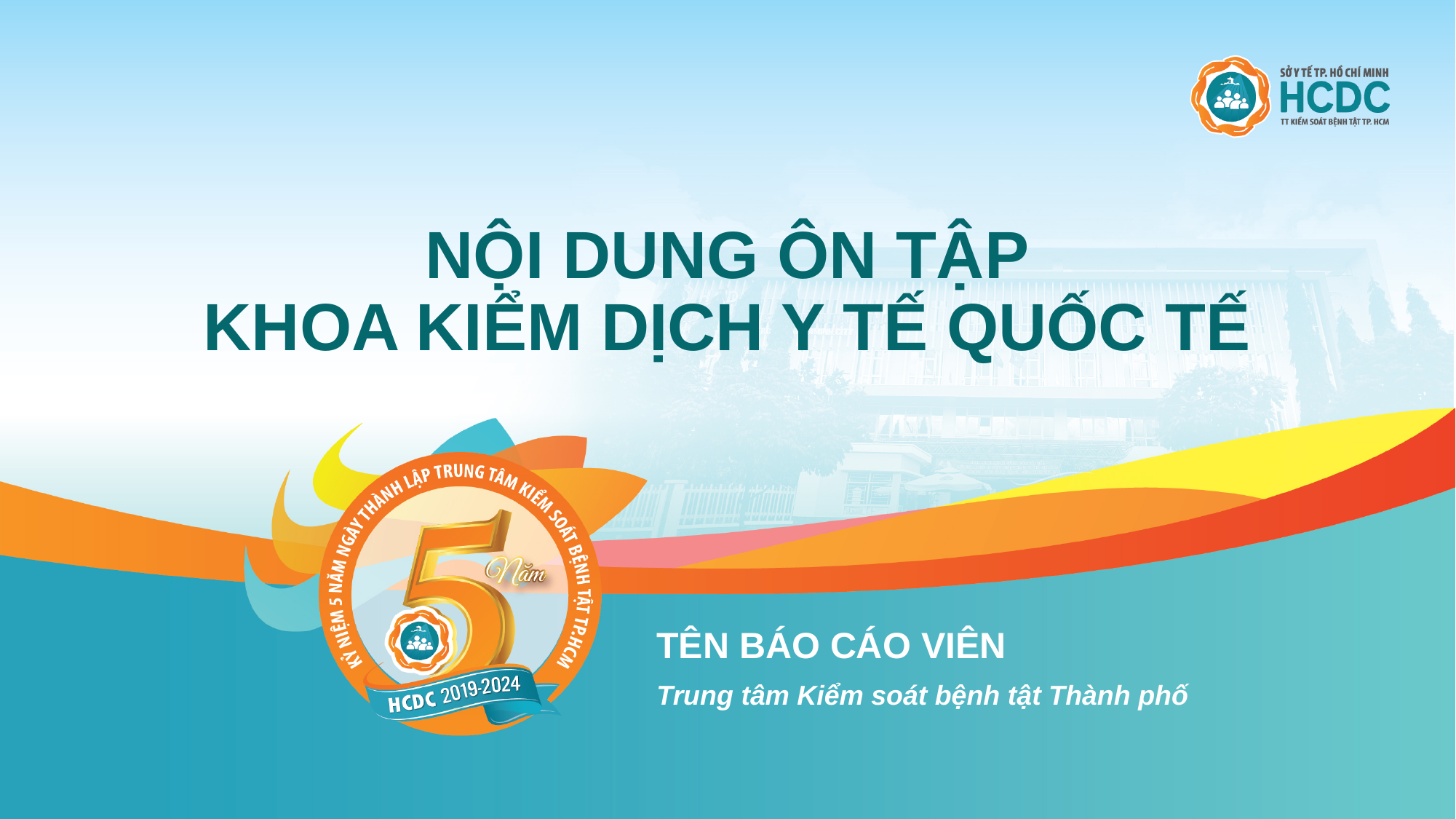

# NỘI DUNG ÔN TẬP KHOA KIỂM DỊCH Y TẾ QUỐC TẾ
TÊN BÁO CÁO VIÊN
Trung tâm Kiểm soát bệnh tật Thành phố